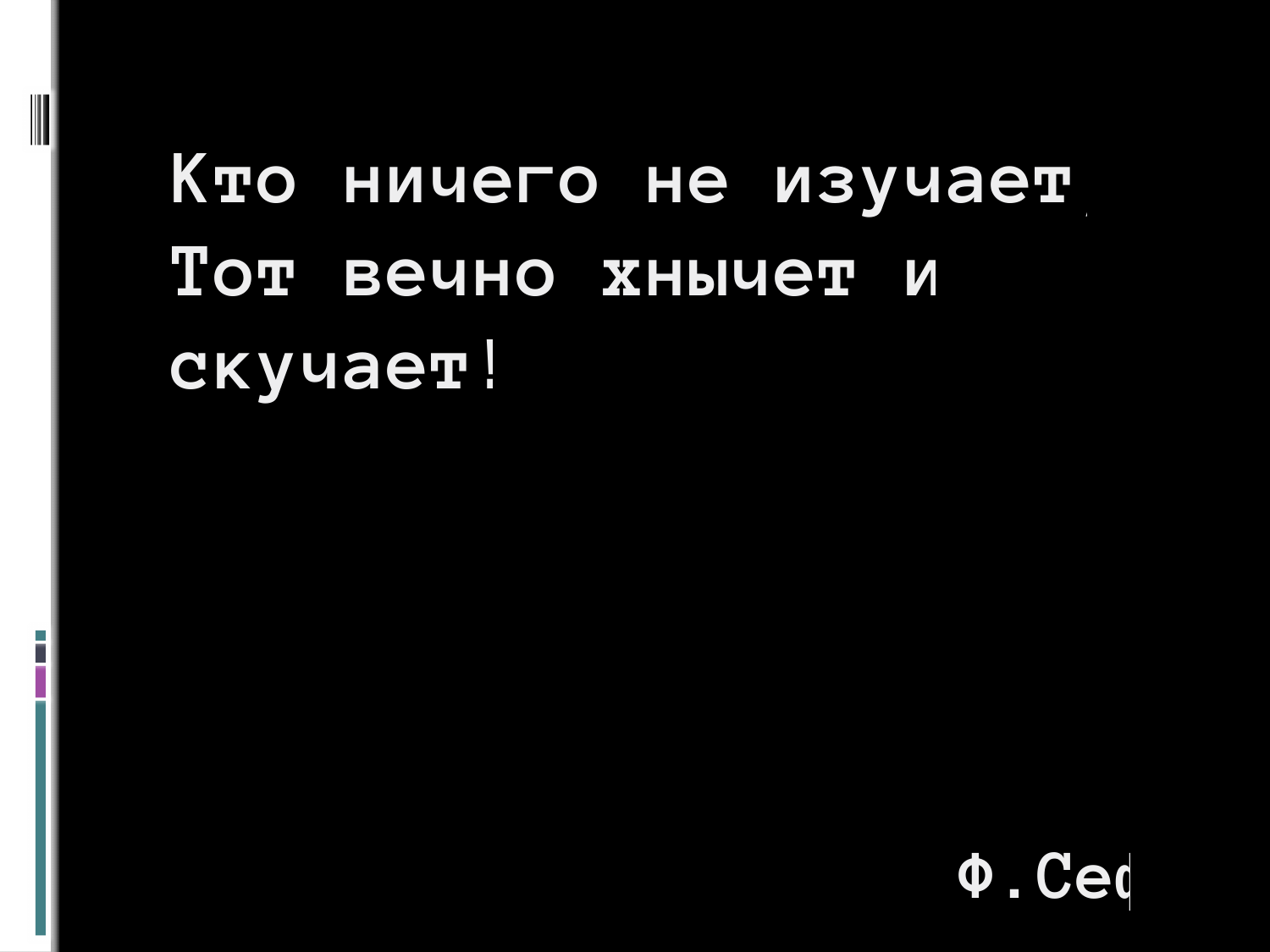

# Кто ничего не изучает, Тот вечно хнычет и скучает! Ф.Сеф